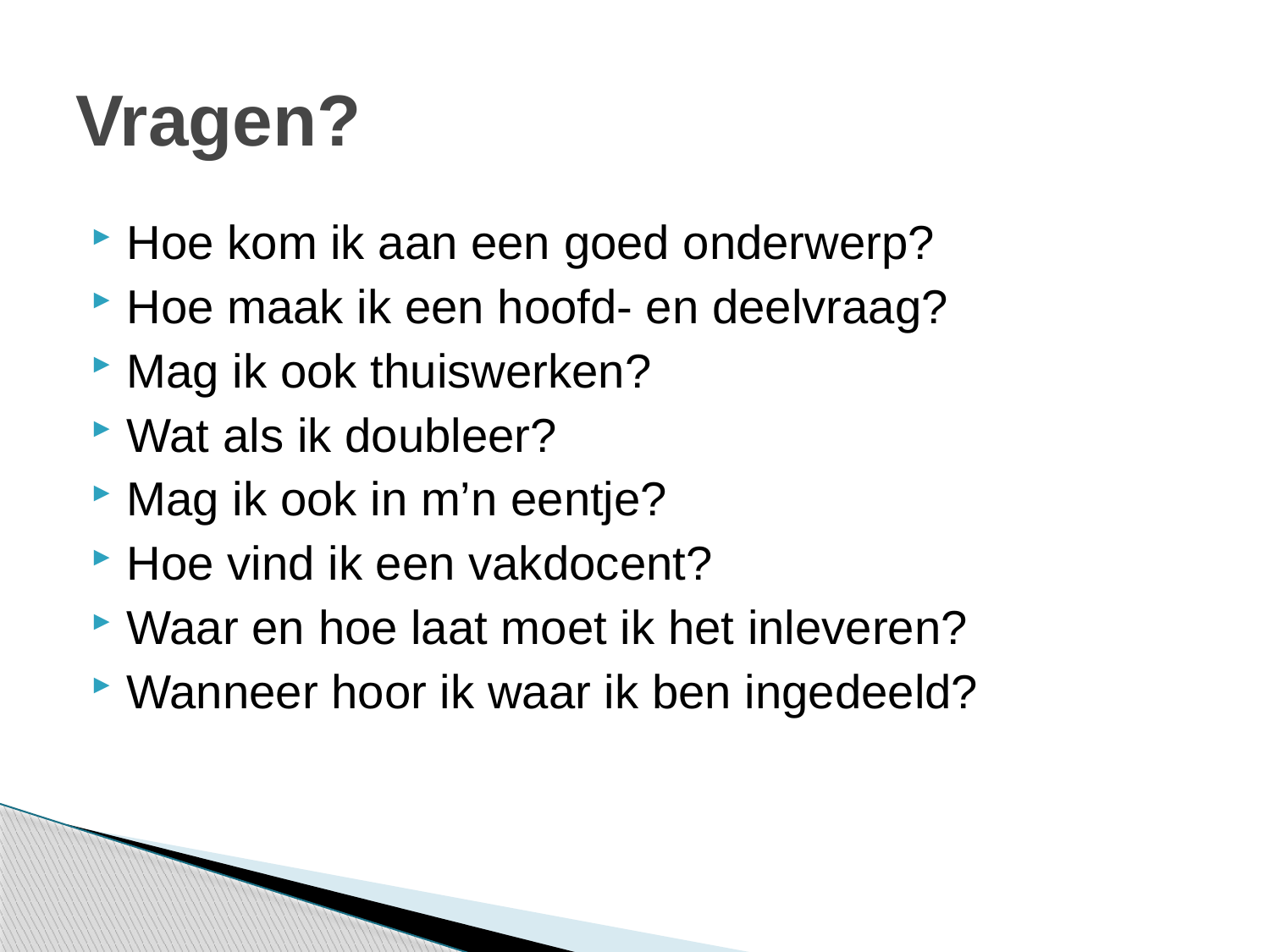

# Vragen?
Hoe kom ik aan een goed onderwerp?
Hoe maak ik een hoofd- en deelvraag?
Mag ik ook thuiswerken?
Wat als ik doubleer?
Mag ik ook in m’n eentje?
Hoe vind ik een vakdocent?
Waar en hoe laat moet ik het inleveren?
Wanneer hoor ik waar ik ben ingedeeld?